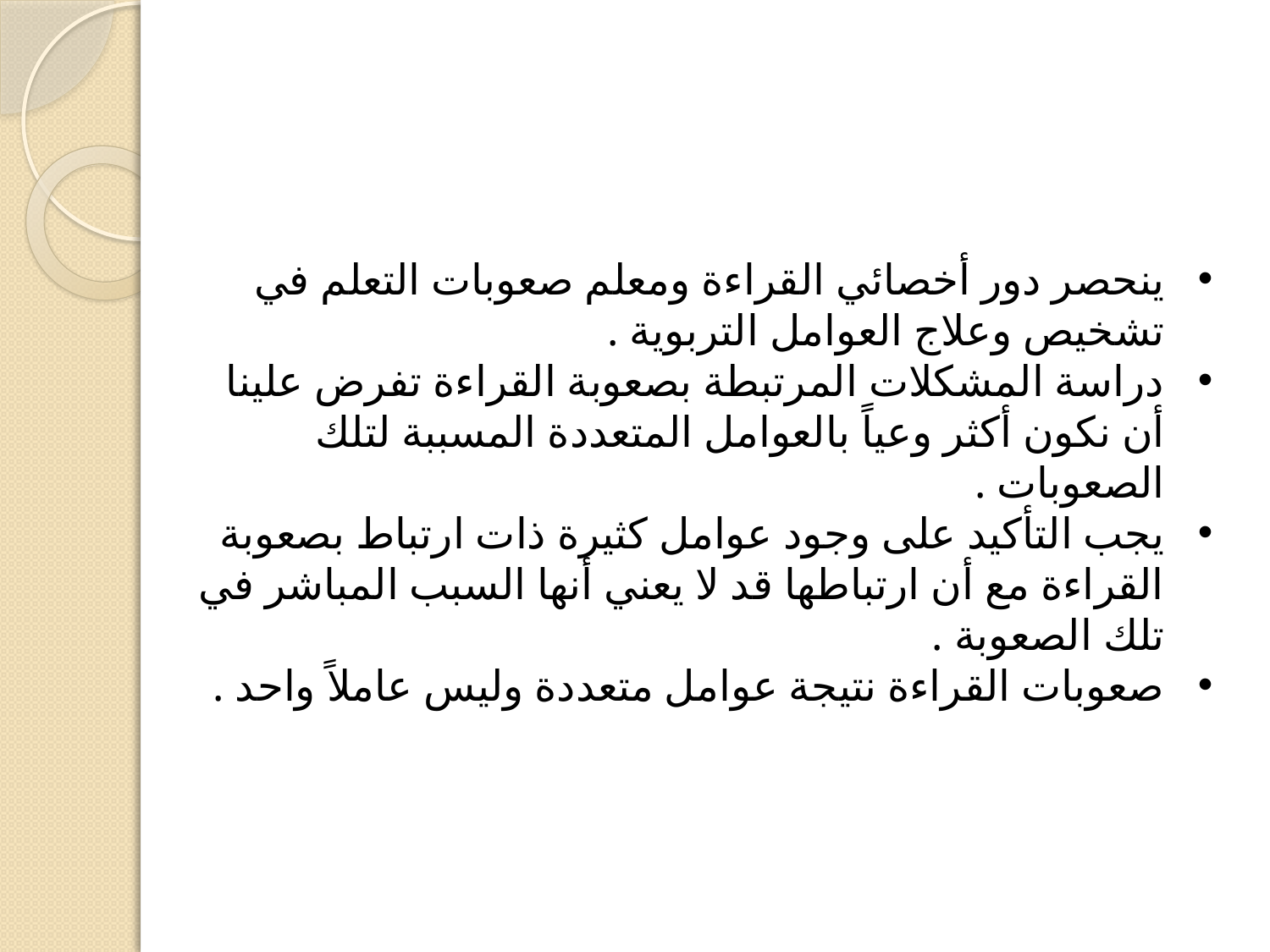

ينحصر دور أخصائي القراءة ومعلم صعوبات التعلم في تشخيص وعلاج العوامل التربوية .
دراسة المشكلات المرتبطة بصعوبة القراءة تفرض علينا أن نكون أكثر وعياً بالعوامل المتعددة المسببة لتلك الصعوبات .
يجب التأكيد على وجود عوامل كثيرة ذات ارتباط بصعوبة القراءة مع أن ارتباطها قد لا يعني أنها السبب المباشر في تلك الصعوبة .
صعوبات القراءة نتيجة عوامل متعددة وليس عاملاً واحد .